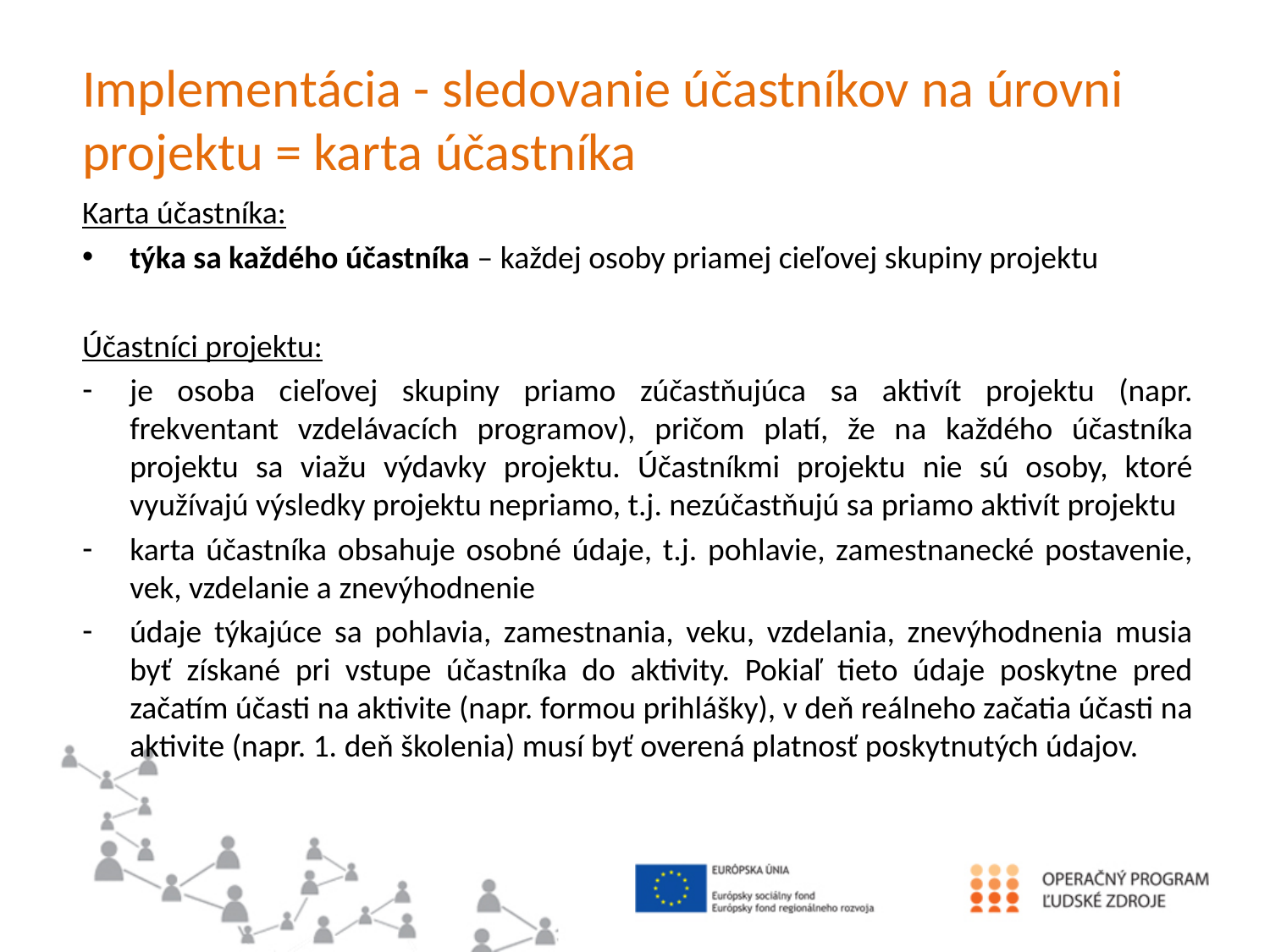

# Implementácia - sledovanie účastníkov na úrovni projektu = karta účastníka
Karta účastníka:
týka sa každého účastníka – každej osoby priamej cieľovej skupiny projektu

Účastníci projektu:
je osoba cieľovej skupiny priamo zúčastňujúca sa aktivít projektu (napr. frekventant vzdelávacích programov), pričom platí, že na každého účastníka projektu sa viažu výdavky projektu. Účastníkmi projektu nie sú osoby, ktoré využívajú výsledky projektu nepriamo, t.j. nezúčastňujú sa priamo aktivít projektu
karta účastníka obsahuje osobné údaje, t.j. pohlavie, zamestnanecké postavenie, vek, vzdelanie a znevýhodnenie
údaje týkajúce sa pohlavia, zamestnania, veku, vzdelania, znevýhodnenia musia byť získané pri vstupe účastníka do aktivity. Pokiaľ tieto údaje poskytne pred začatím účasti na aktivite (napr. formou prihlášky), v deň reálneho začatia účasti na aktivite (napr. 1. deň školenia) musí byť overená platnosť poskytnutých údajov.